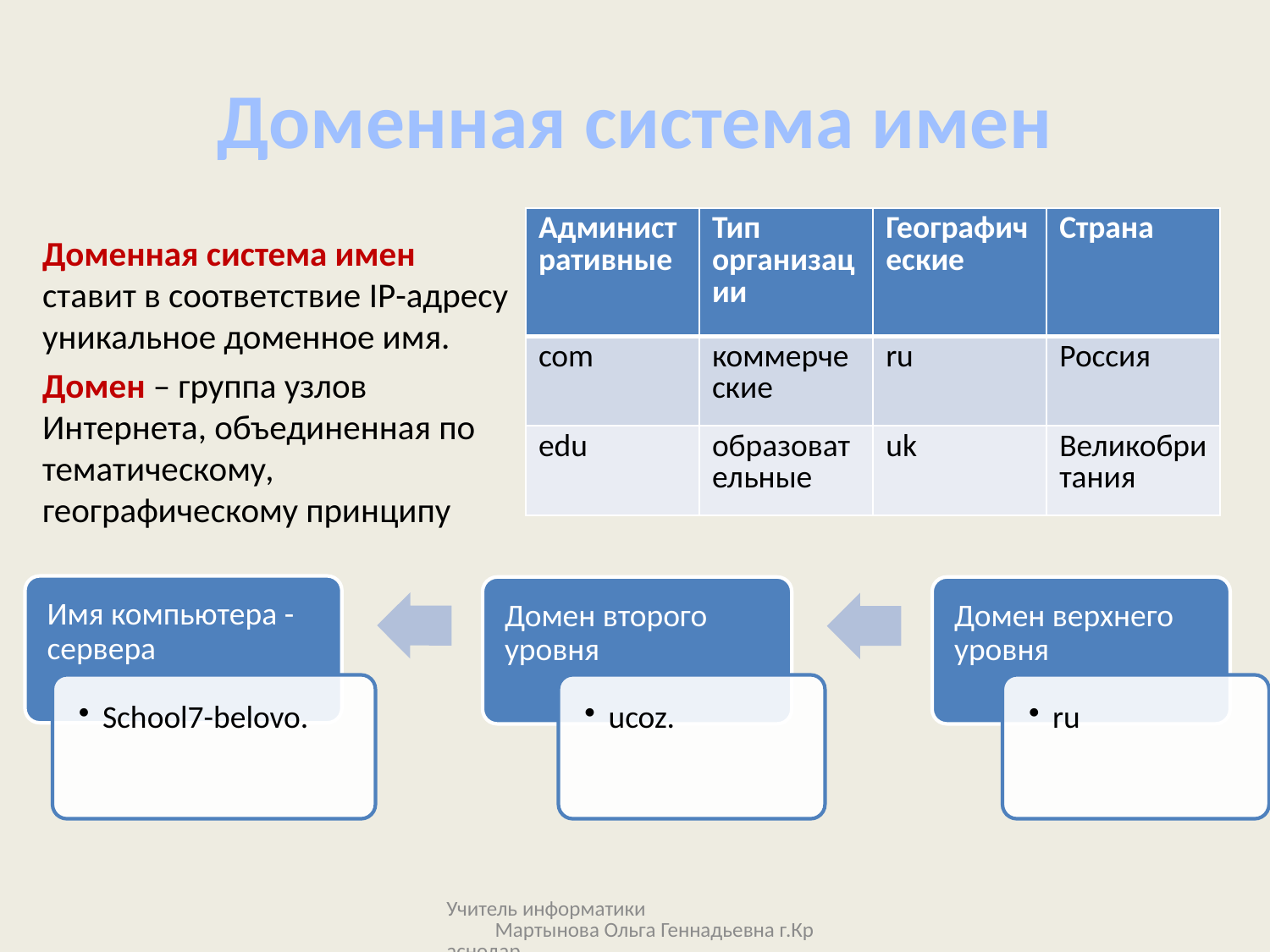

# Доменная система имен
Доменная система имен ставит в соответствие IP-адресу уникальное доменное имя.
Домен – группа узлов Интернета, объединенная по тематическому, географическому принципу
| Административные | Тип организации | Географические | Страна |
| --- | --- | --- | --- |
| com | коммерческие | ru | Россия |
| edu | образовательные | uk | Великобритания |
Имя компьютера - сервера
School7-belovo.

Домен второго уровня
ucoz.

Домен верхнего уровня
ru
Учитель информатики                                              Мартынова Ольга Геннадьевна г.Краснодар